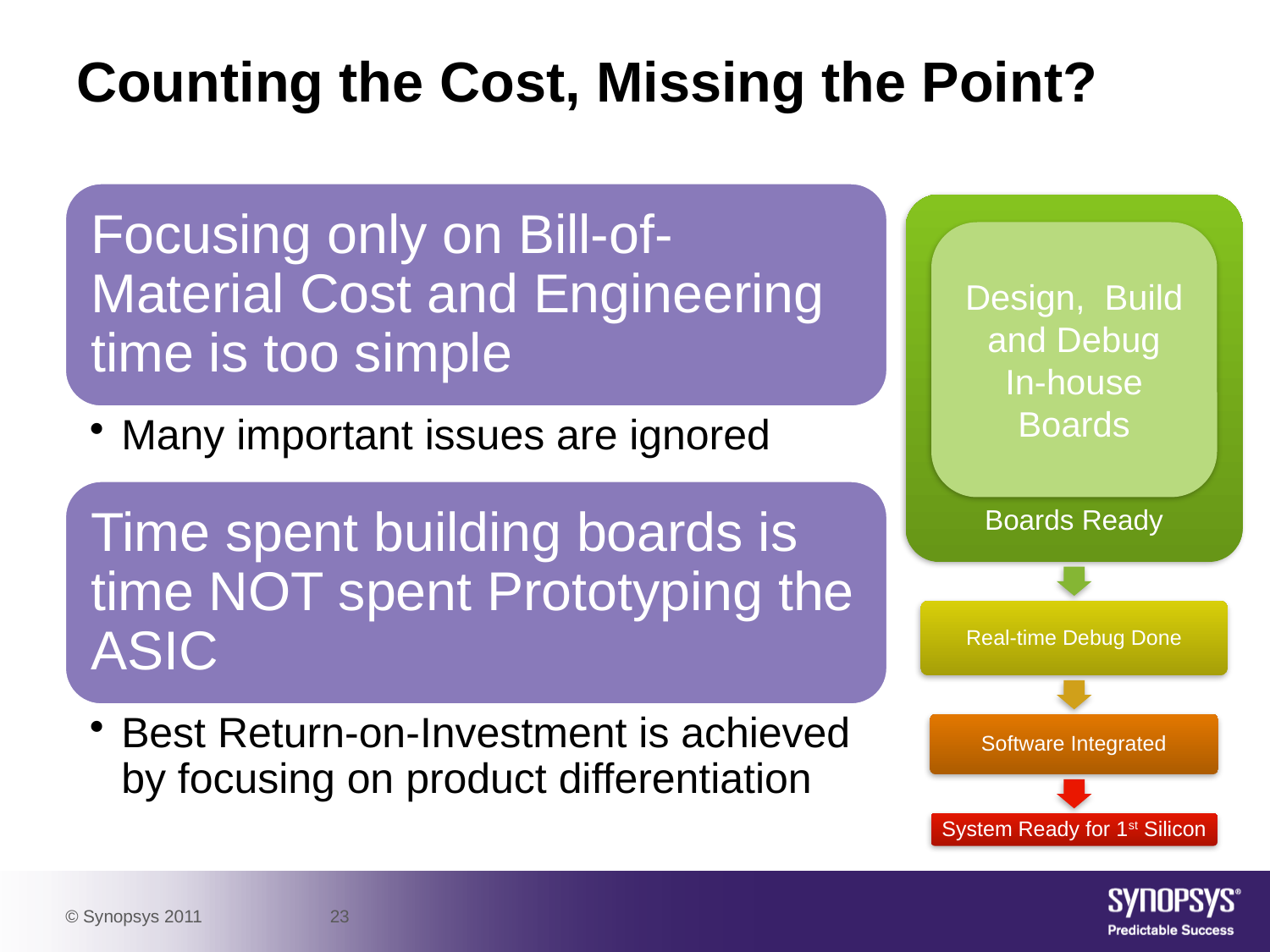

# Counting the Cost, Missing the Point?
Focusing only on Bill-of-Material Cost and Engineering time is too simple
Many important issues are ignored
Time spent building boards is time NOT spent Prototyping the ASIC
Best Return-on-Investment is achieved by focusing on product differentiation

Boards Ready

Real-time Debug Done

Software Integrated

System Ready for 1st Silicon
Design,  Build and Debug
In-house Boards